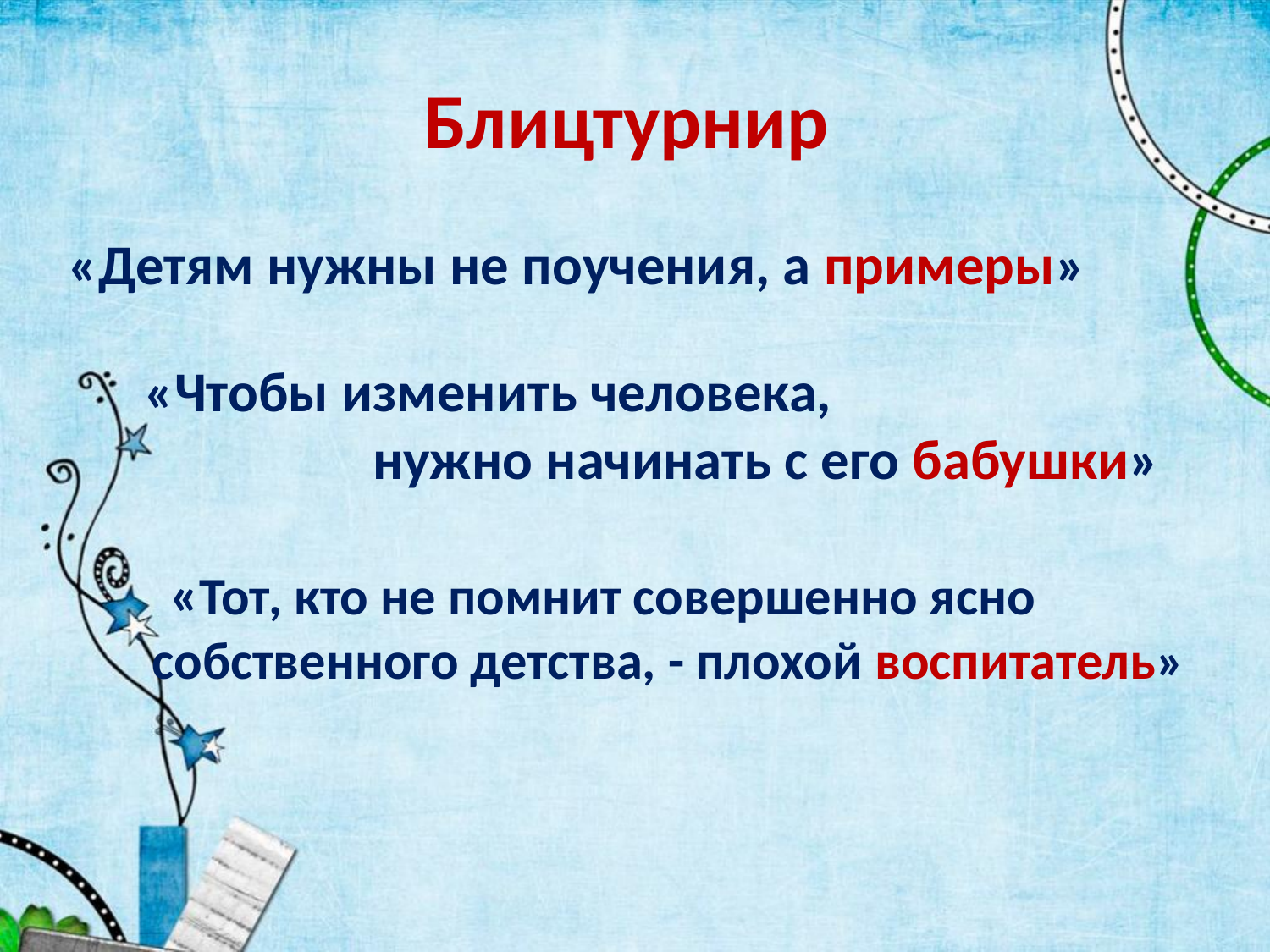

# Блицтурнир
«Детям нужны не поучения, а примеры»

      «Чтобы изменить человека,
                        нужно начинать с его бабушки»
        «Тот, кто не помнит совершенно ясно
       собственного детства, - плохой воспитатель»